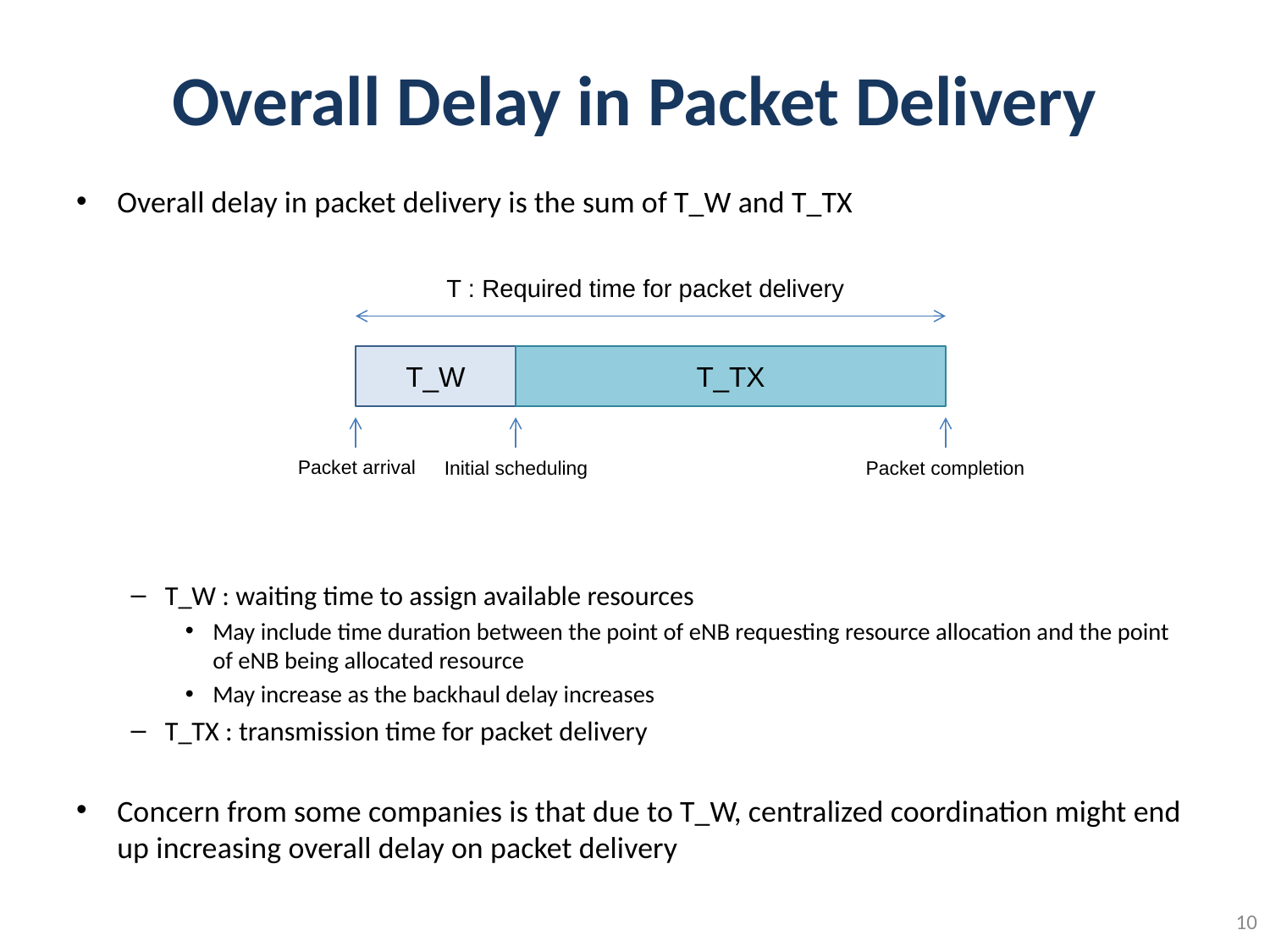

# Overall Delay in Packet Delivery
Overall delay in packet delivery is the sum of T_W and T_TX

T_W : waiting time to assign available resources
May include time duration between the point of eNB requesting resource allocation and the point of eNB being allocated resource
May increase as the backhaul delay increases
T_TX : transmission time for packet delivery

Concern from some companies is that due to T_W, centralized coordination might end up increasing overall delay on packet delivery
T : Required time for packet delivery
T_W
T_TX
Packet arrival
Initial scheduling
Packet completion
10